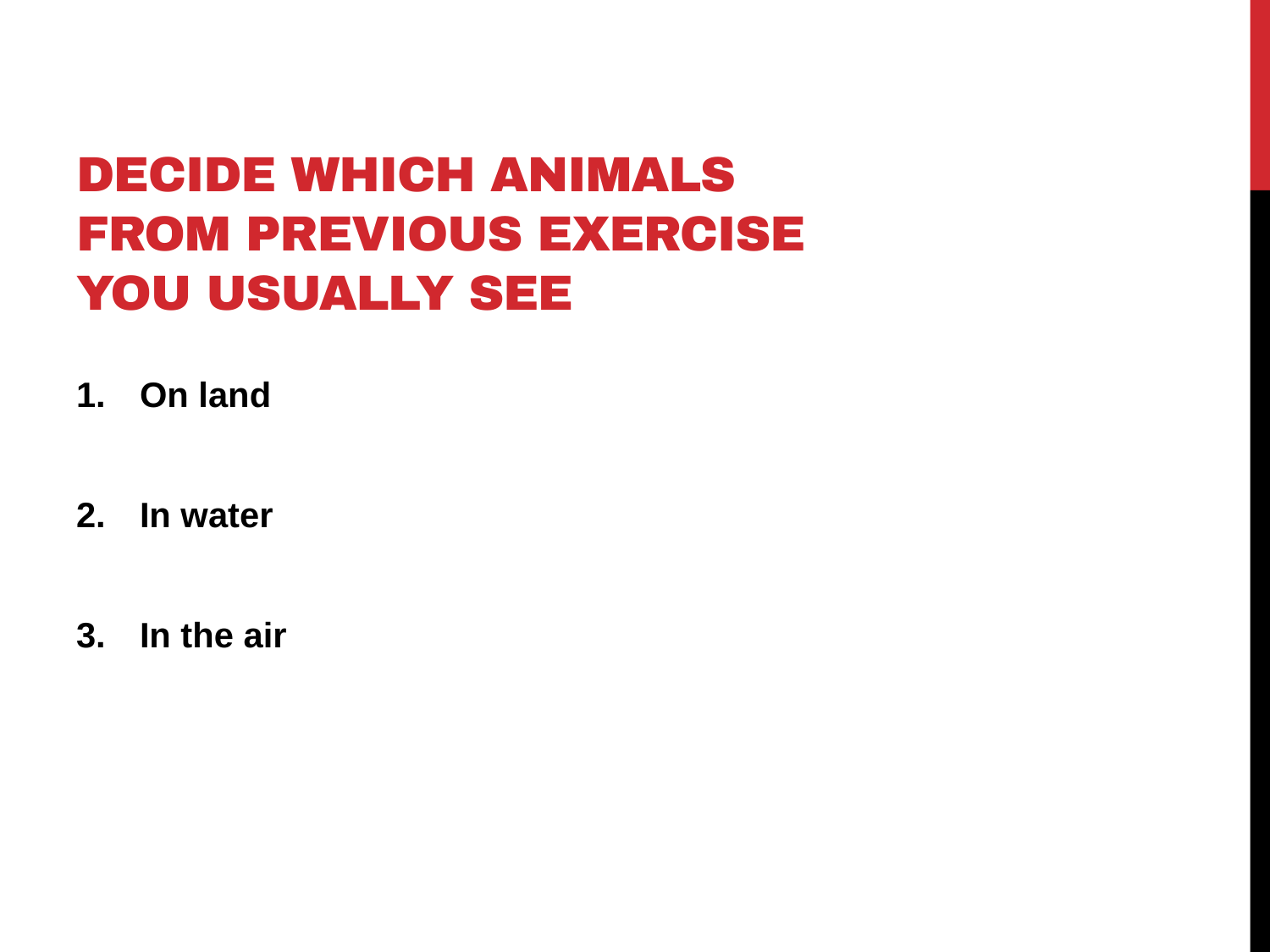

# Decide which animals from previous exercise you usually see
On land

In water

In the air